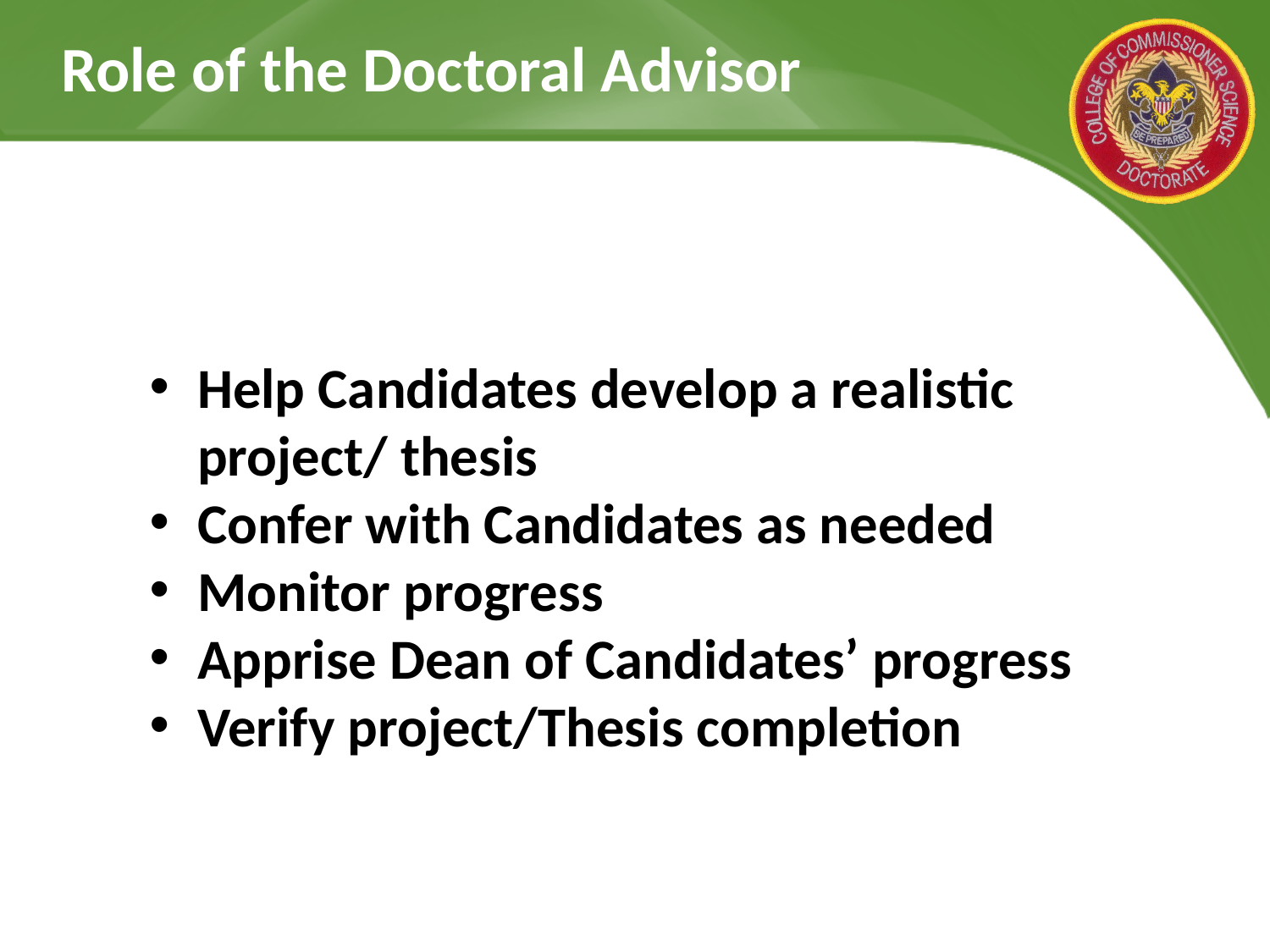

# Role of the Doctoral Advisor
Help Candidates develop a realistic project/ thesis
Confer with Candidates as needed
Monitor progress
Apprise Dean of Candidates’ progress
Verify project/Thesis completion